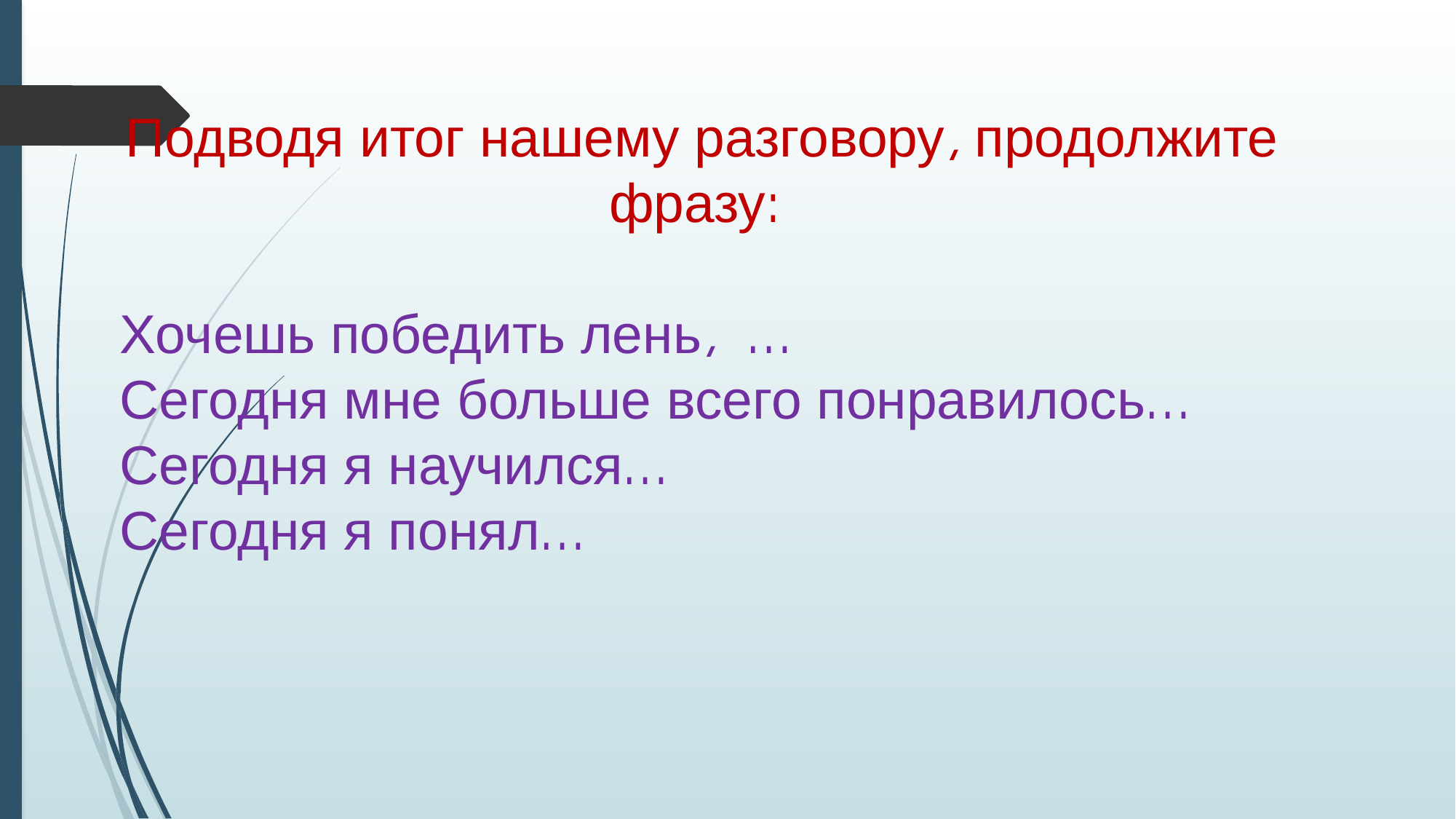

Подводя итог нашему разговору, продолжите фразу:

Хочешь победить лень,  …
Сегодня мне больше всего понравилось…
Сегодня я научился…
Сегодня я понял…